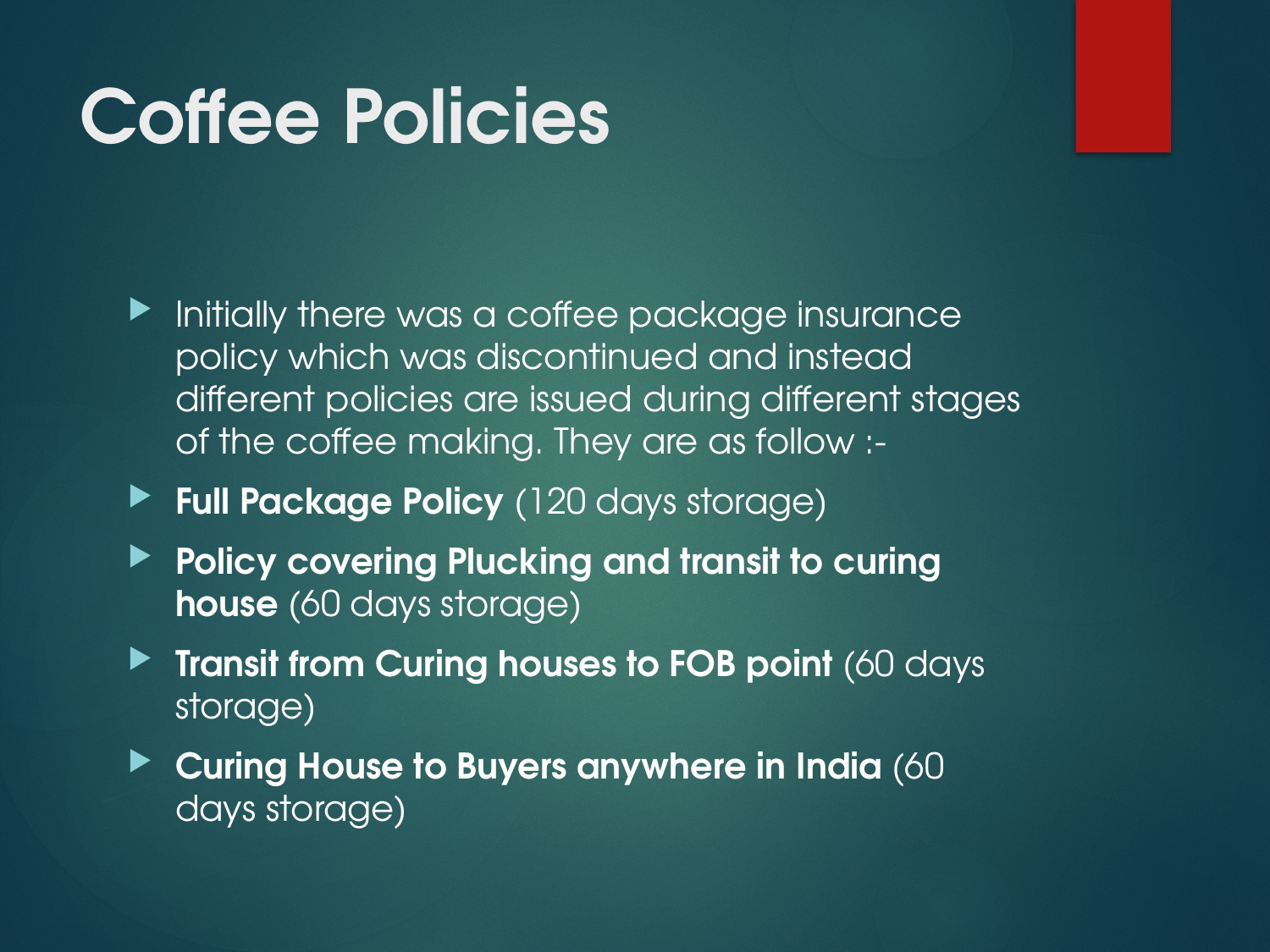

# Coffee Policies
Initially there was a coffee package insurance policy which was discontinued and instead different policies are issued during different stages of the coffee making. They are as follow :-
Full Package Policy (120 days storage)
Policy covering Plucking and transit to curing house (60 days storage)
Transit from Curing houses to FOB point (60 days storage)
Curing House to Buyers anywhere in India (60 days storage)